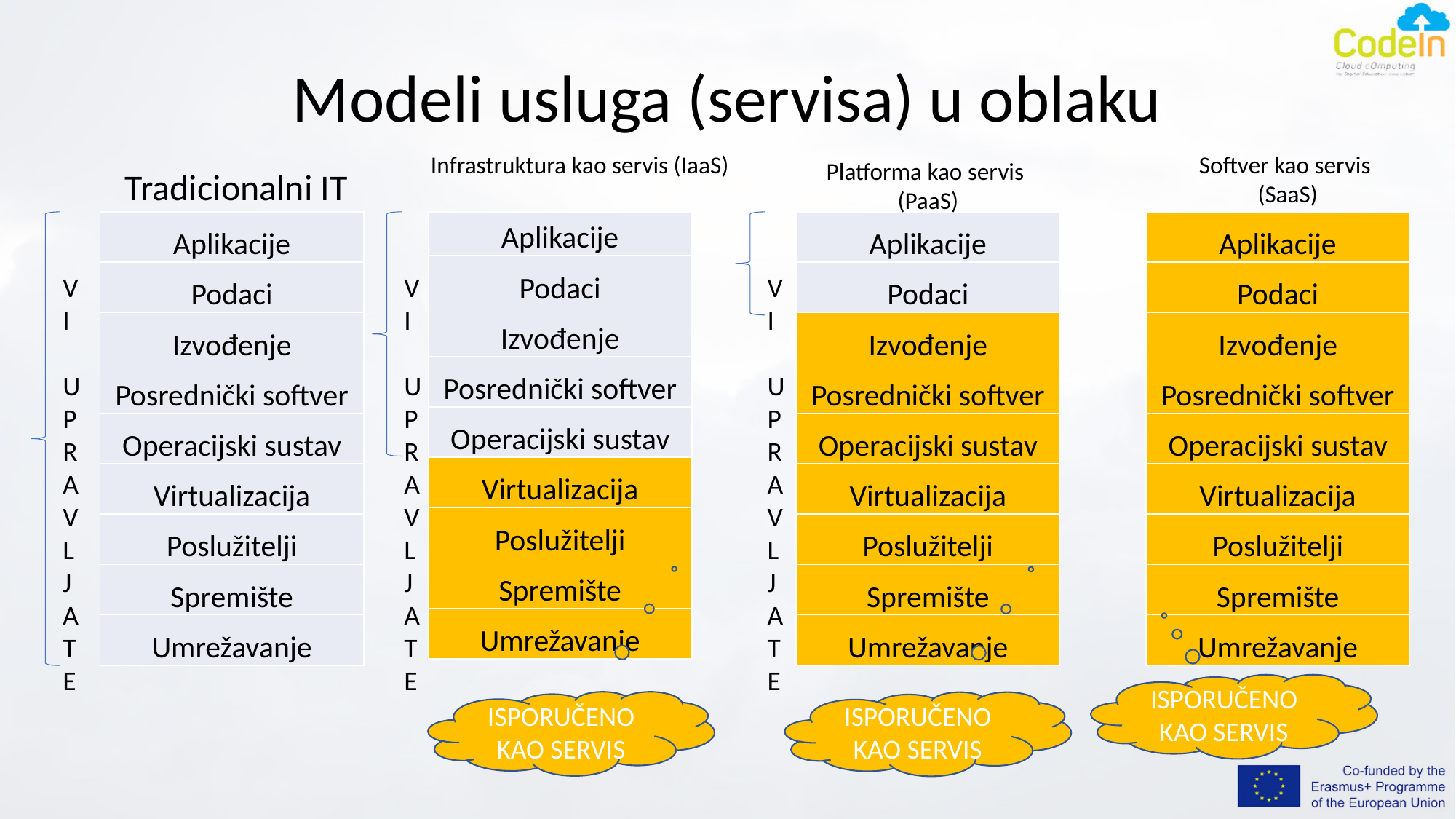

# Modeli usluga (servisa) u oblaku
Infrastruktura kao servis (IaaS)
Softver kao servis
(SaaS)
Platforma kao servis
(PaaS)
Tradicionalni IT

| Aplikacije |
| --- |
| Podaci |
| Izvođenje |
| Posrednički softver |
| Operacijski sustav |
| Virtualizacija |
| Poslužitelji |
| Spremište |
| Umrežavanje |
| Aplikacije |
| --- |
| Podaci |
| Izvođenje |
| Posrednički softver |
| Operacijski sustav |
| Virtualizacija |
| Poslužitelji |
| Spremište |
| Umrežavanje |
| Aplikacije |
| --- |
| Podaci |
| Izvođenje |
| Posrednički softver |
| Operacijski sustav |
| Virtualizacija |
| Poslužitelji |
| Spremište |
| Umrežavanje |
| Aplikacije |
| --- |
| Podaci |
| Izvođenje |
| Posrednički softver |
| Operacijski sustav |
| Virtualizacija |
| Poslužitelji |
| Spremište |
| Umrežavanje |

VI
 UPRAVLJATE
V
I
 UPRAVLJATE
VI

UPRAVLJATE
ISPORUČENO KAO SERVIS
ISPORUČENO KAO SERVIS
ISPORUČENO KAO SERVIS